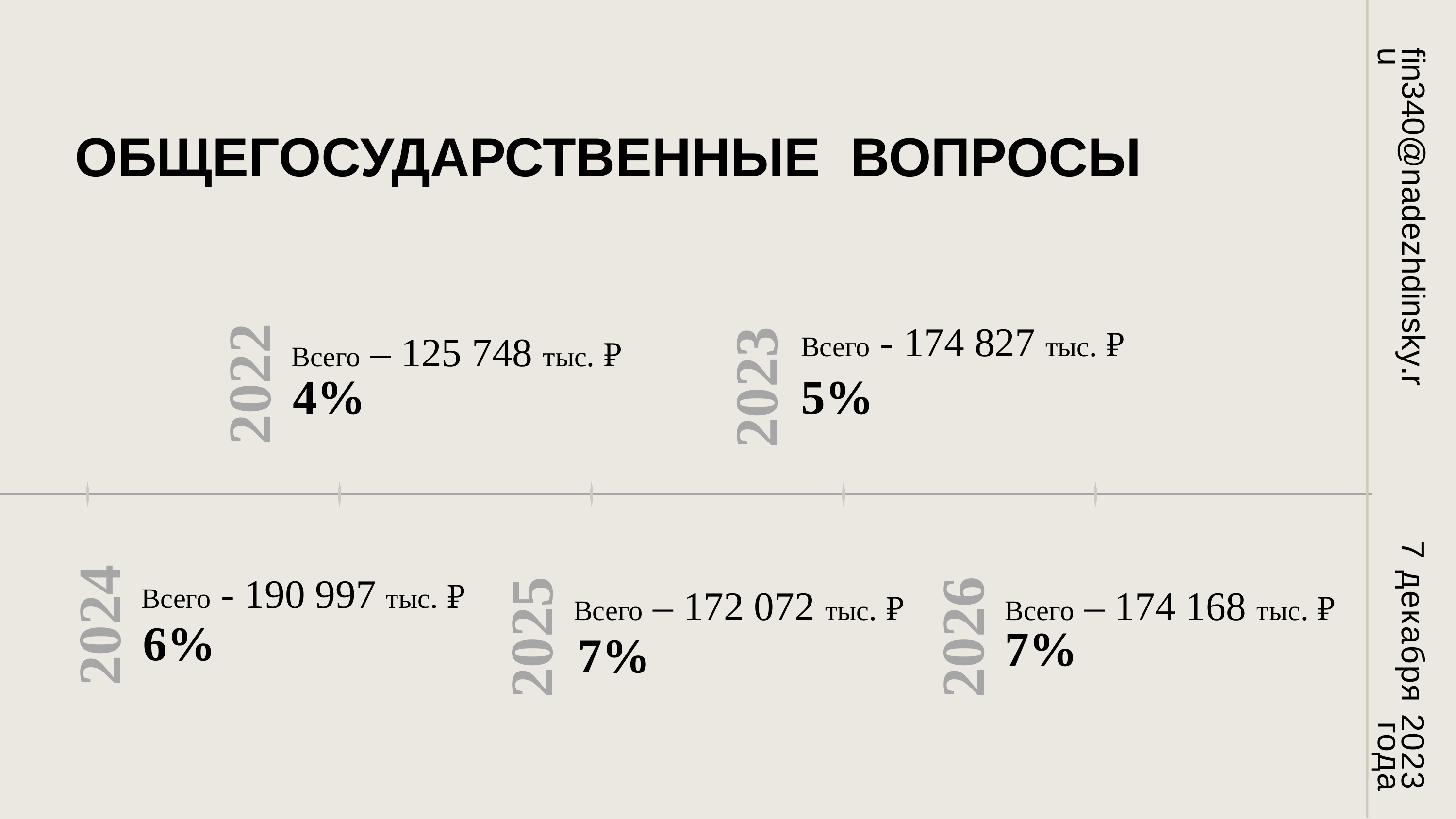

fin340@nadezhdinsky.ru

ОБЩЕГОСУДАРСТВЕННЫЕ  ВОПРОСЫ
Всего - 174 827 тыс. ₽
2023
Всего – 125 748 тыс. ₽
2022
4%
5%

7 декабря 2023 года
Всего - 190 997 тыс. ₽
2024
Всего – 172 072 тыс. ₽
Всего – 174 168 тыс. ₽
2025
2026
6%
7%
 7%